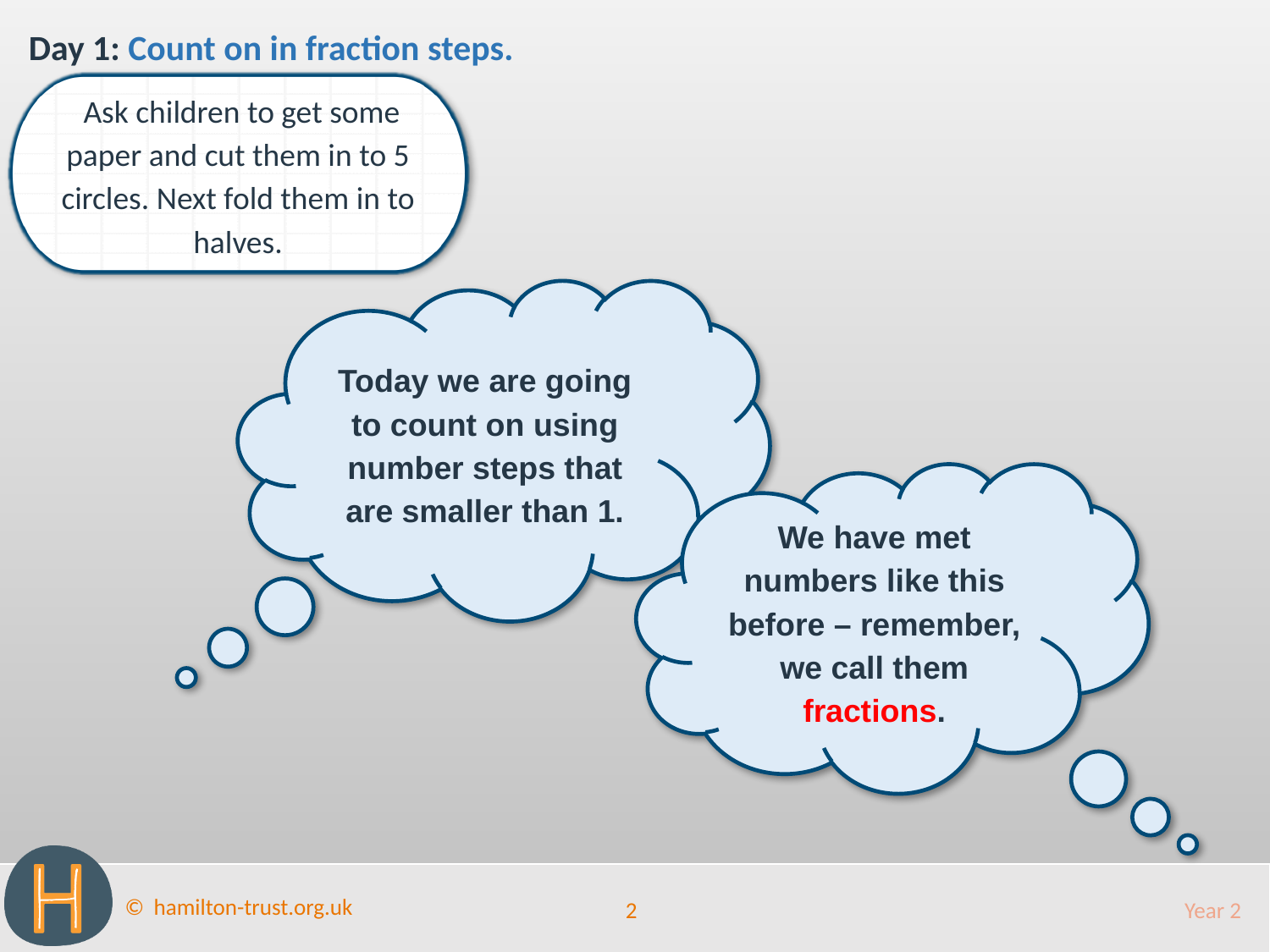

Day 1: Count on in fraction steps.
 Ask children to get some paper and cut them in to 5 circles. Next fold them in to halves.
Today we are going to count on using number steps that are smaller than 1.
We have met numbers like this before – remember, we call them fractions.
2
Year 2